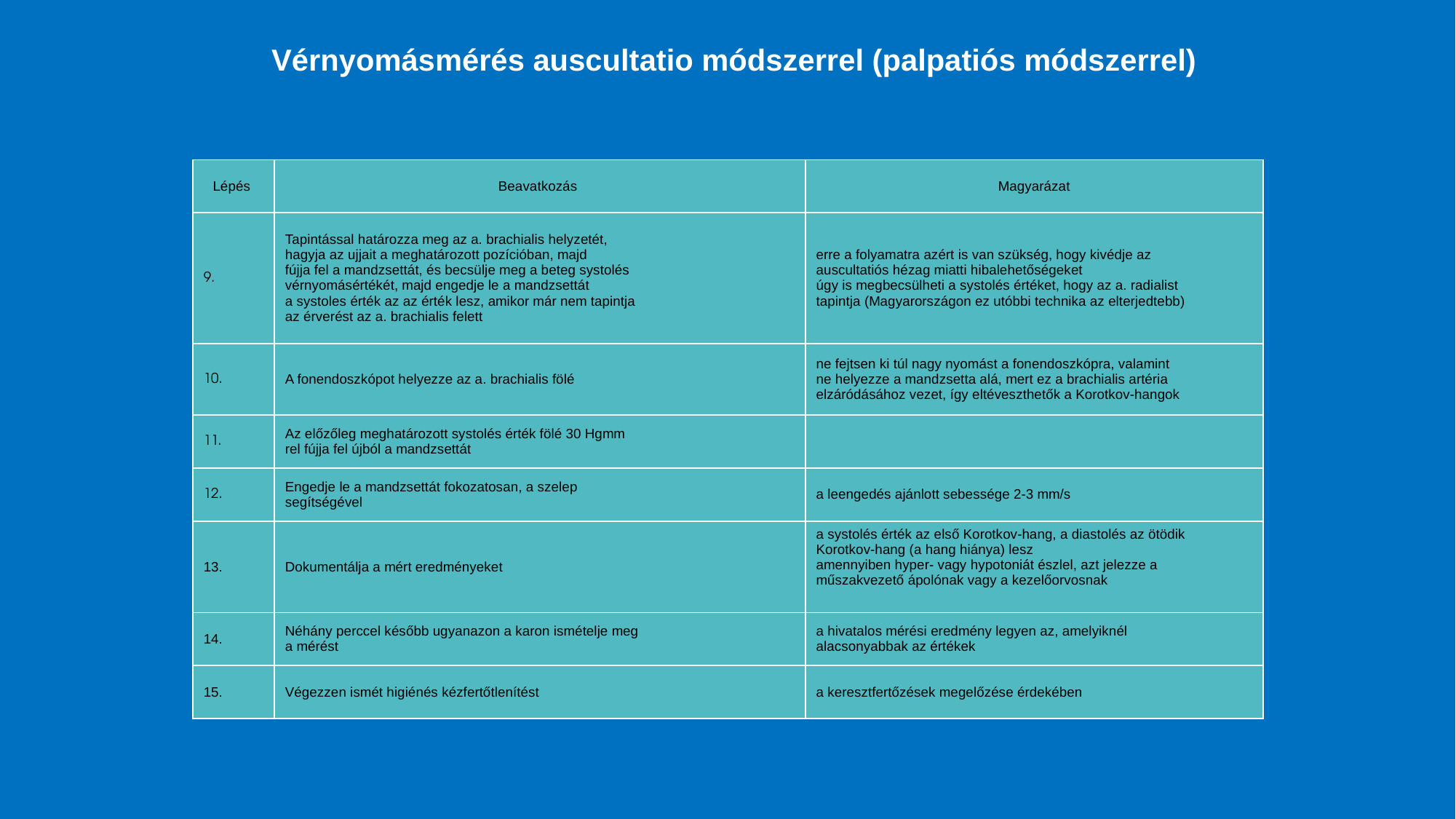

Vérnyomásmérés auscultatio módszerrel (palpatiós módszerrel)
64
| Lépés | Beavatkozás | Magyarázat |
| --- | --- | --- |
| 9. | Tapintással határozza meg az a. brachialis helyzetét, hagyja az ujjait a meghatározott pozícióban, majd fújja fel a mandzsettát, és becsülje meg a beteg systolés vérnyomásértékét, majd engedje le a mandzsettát a systoles érték az az érték lesz, amikor már nem tapintja az érverést az a. brachialis felett | erre a folyamatra azért is van szükség, hogy kivédje az auscultatiós hézag miatti hibalehetőségeket úgy is megbecsülheti a systolés értéket, hogy az a. radialist tapintja (Magyarországon ez utóbbi technika az elterjedtebb) |
| 10. | A fonendoszkópot helyezze az a. brachialis fölé | ne fejtsen ki túl nagy nyomást a fonendoszkópra, valamint ne helyezze a mandzsetta alá, mert ez a brachialis artéria elzáródásához vezet, így eltéveszthetők a Korotkov-hangok |
| 11. | Az előzőleg meghatározott systolés érték fölé 30 Hgmm rel fújja fel újból a mandzsettát |  |
| 12. | Engedje le a mandzsettát fokozatosan, a szelep segítségével | a leengedés ajánlott sebessége 2-3 mm/s |
| 13. | Dokumentálja a mért eredményeket | a systolés érték az első Korotkov-hang, a diastolés az ötödik Korotkov-hang (a hang hiánya) lesz amennyiben hyper- vagy hypotoniát észlel, azt jelezze a műszakvezető ápolónak vagy a kezelőorvosnak |
| 14. | Néhány perccel később ugyanazon a karon ismételje meg a mérést | a hivatalos mérési eredmény legyen az, amelyiknél alacsonyabbak az értékek |
| 15. | Végezzen ismét higiénés kézfertőtlenítést | a keresztfertőzések megelőzése érdekében |